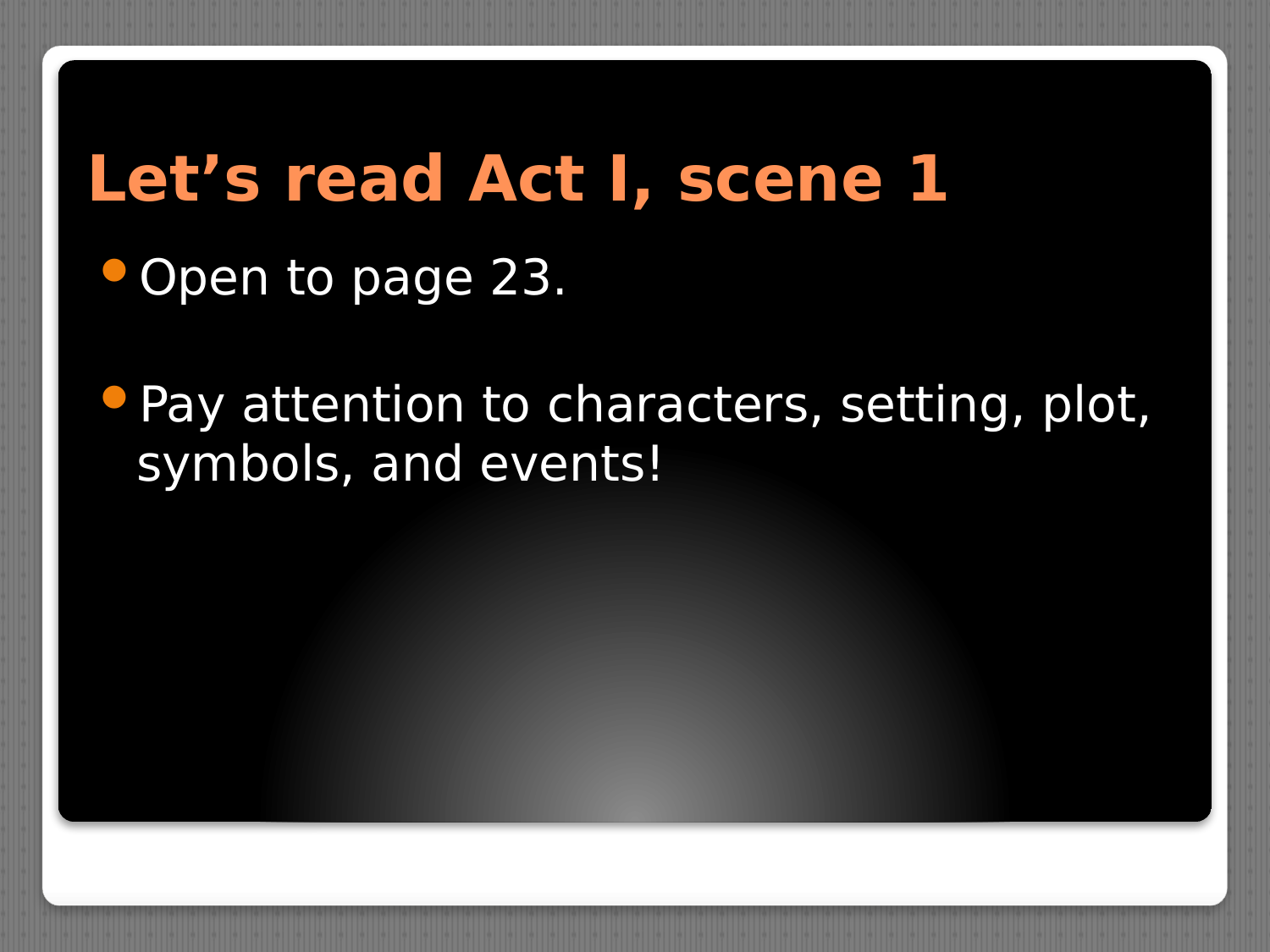

# Let’s read Act I, scene 1
Open to page 23.

Pay attention to characters, setting, plot, symbols, and events!